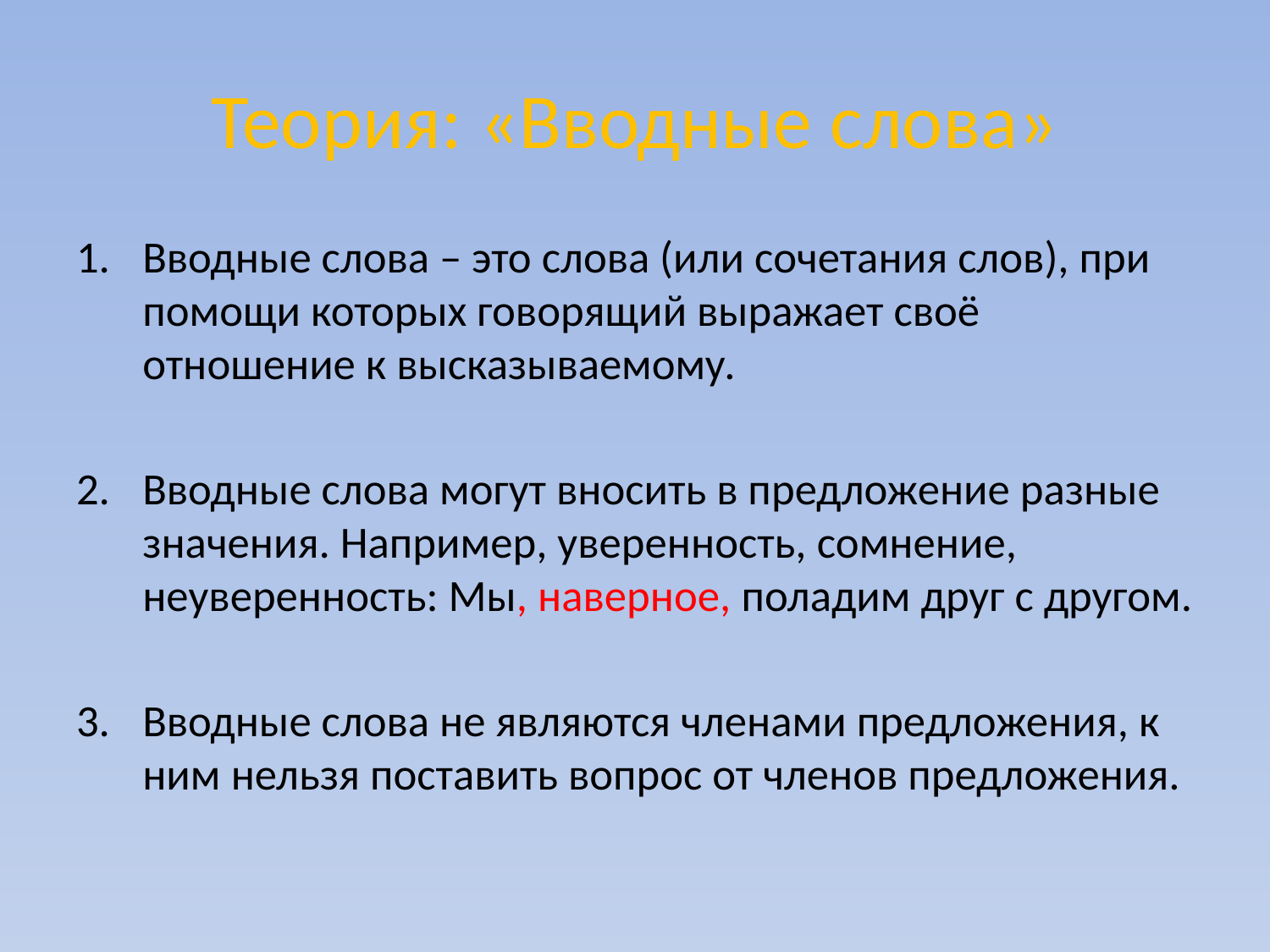

# Теория: «Вводные слова»
Вводные слова – это слова (или сочетания слов), при помощи которых говорящий выражает своё отношение к высказываемому.

Вводные слова могут вносить в предложение разные значения. Например, уверенность, сомнение, неуверенность: Мы, наверное, поладим друг с другом.

Вводные слова не являются членами предложения, к ним нельзя поставить вопрос от членов предложения.